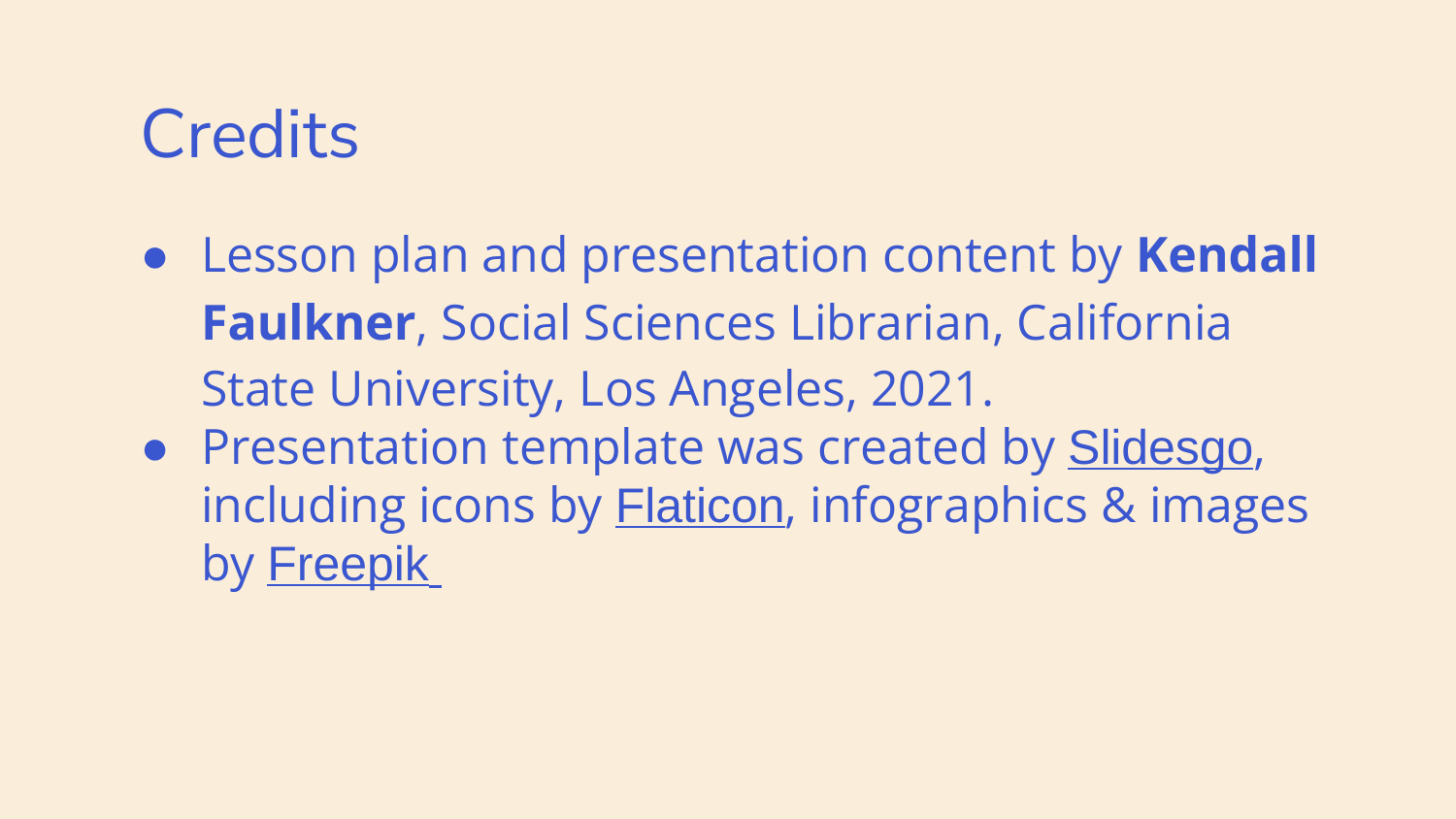

# Credits
Lesson plan and presentation content by Kendall Faulkner, Social Sciences Librarian, California State University, Los Angeles, 2021.
Presentation template was created by Slidesgo, including icons by Flaticon, infographics & images by Freepik